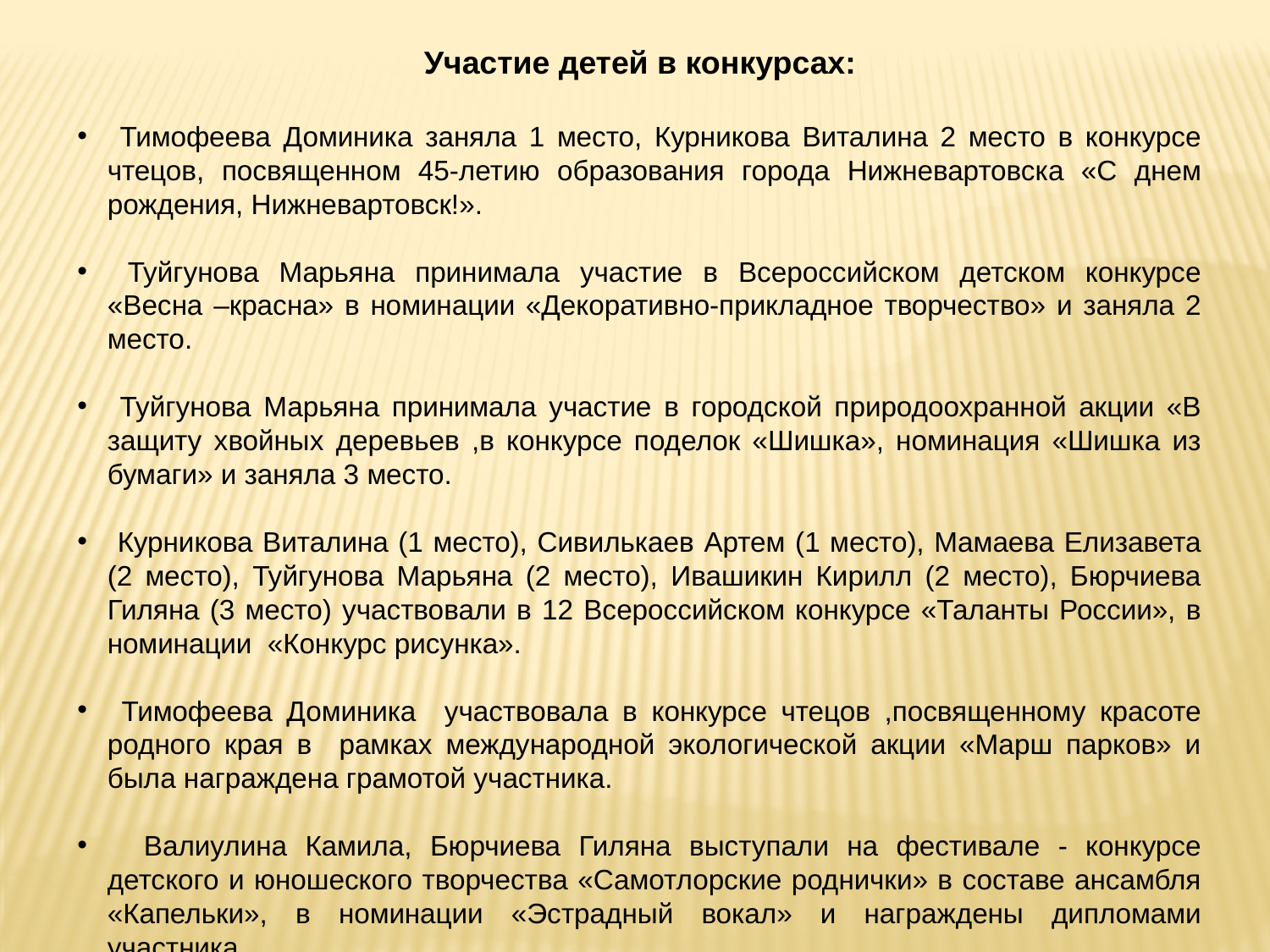

Участие детей в конкурсах:

 Тимофеева Доминика заняла 1 место, Курникова Виталина 2 место в конкурсе чтецов, посвященном 45-летию образования города Нижневартовска «С днем рождения, Нижневартовск!».

 Туйгунова Марьяна принимала участие в Всероссийском детском конкурсе «Весна –красна» в номинации «Декоративно-прикладное творчество» и заняла 2 место.

 Туйгунова Марьяна принимала участие в городской природоохранной акции «В защиту хвойных деревьев ,в конкурсе поделок «Шишка», номинация «Шишка из бумаги» и заняла 3 место.

 Курникова Виталина (1 место), Сивилькаев Артем (1 место), Мамаева Елизавета (2 место), Туйгунова Марьяна (2 место), Ивашикин Кирилл (2 место), Бюрчиева Гиляна (3 место) участвовали в 12 Всероссийском конкурсе «Таланты России», в номинации  «Конкурс рисунка».

 Тимофеева Доминика  участвовала в конкурсе чтецов ,посвященному красоте родного края в  рамках международной экологической акции «Марш парков» и была награждена грамотой участника.

  Валиулина Камила, Бюрчиева Гиляна выступали на фестивале - конкурсе детского и юношеского творчества «Самотлорские роднички» в составе ансамбля «Капельки», в номинации «Эстрадный вокал» и награждены дипломами участника.